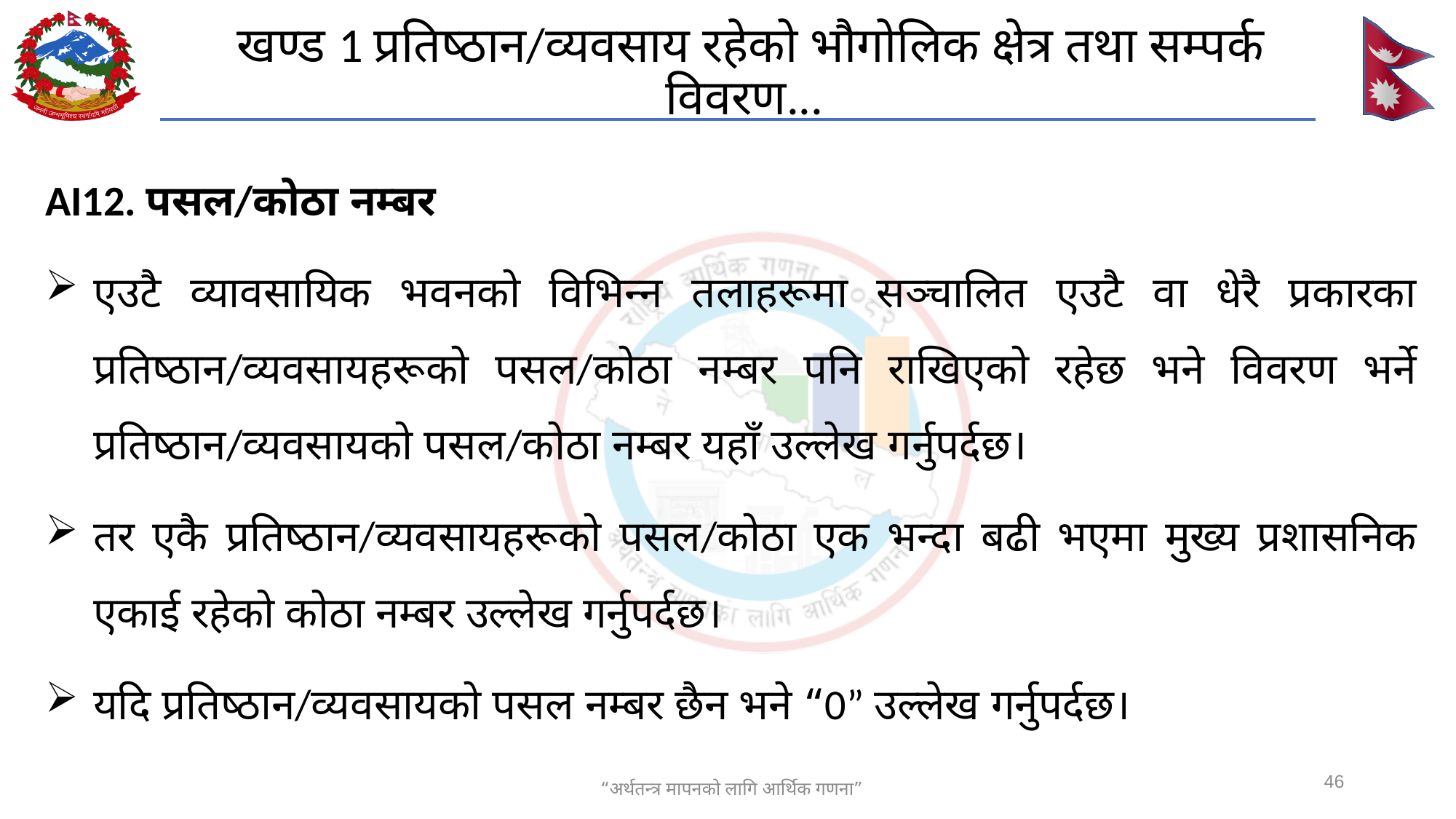

# खण्ड 1 प्रतिष्ठान/व्यवसाय रहेको भौगोलिक क्षेत्र तथा सम्पर्क विवरण...
AI12. पसल/कोठा नम्बर
एउटै व्यावसायिक भवनको विभिन्न तलाहरूमा सञ्चालित एउटै वा धेरै प्रकारका प्रतिष्ठान/व्यवसायहरूको पसल/कोठा नम्बर पनि राखिएको रहेछ भने विवरण भर्ने प्रतिष्ठान/व्यवसायको पसल/कोठा नम्बर यहाँ उल्लेख गर्नुपर्दछ।
तर एकै प्रतिष्ठान/व्यवसायहरूको पसल/कोठा एक भन्दा बढी भएमा मुख्य प्रशासनिक एकाई रहेको कोठा नम्बर उल्लेख गर्नुपर्दछ।
यदि प्रतिष्ठान/व्यवसायको पसल नम्बर छैन भने “0” उल्लेख गर्नुपर्दछ।

46
“अर्थतन्त्र मापनको लागि आर्थिक गणना”